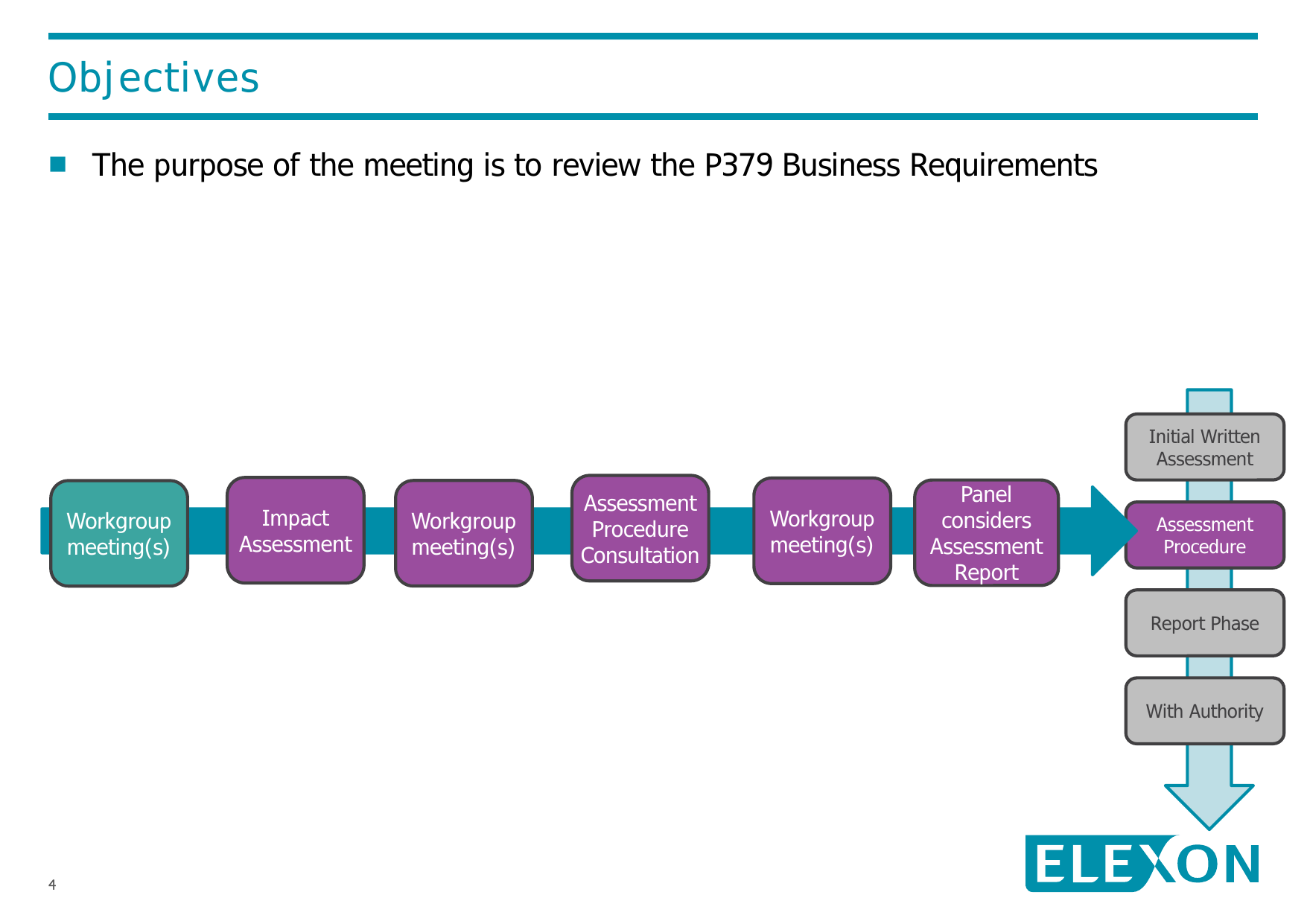

# Objectives
The purpose of the meeting is to review the P379 Business Requirements

Initial Written Assessment
Assessment Procedure
Report Phase
With Authority

Assessment Procedure Consultation
Impact Assessment
Workgroup meeting(s)
Panel considers Assessment Report
Workgroup meeting(s)
Workgroup meeting(s)
4